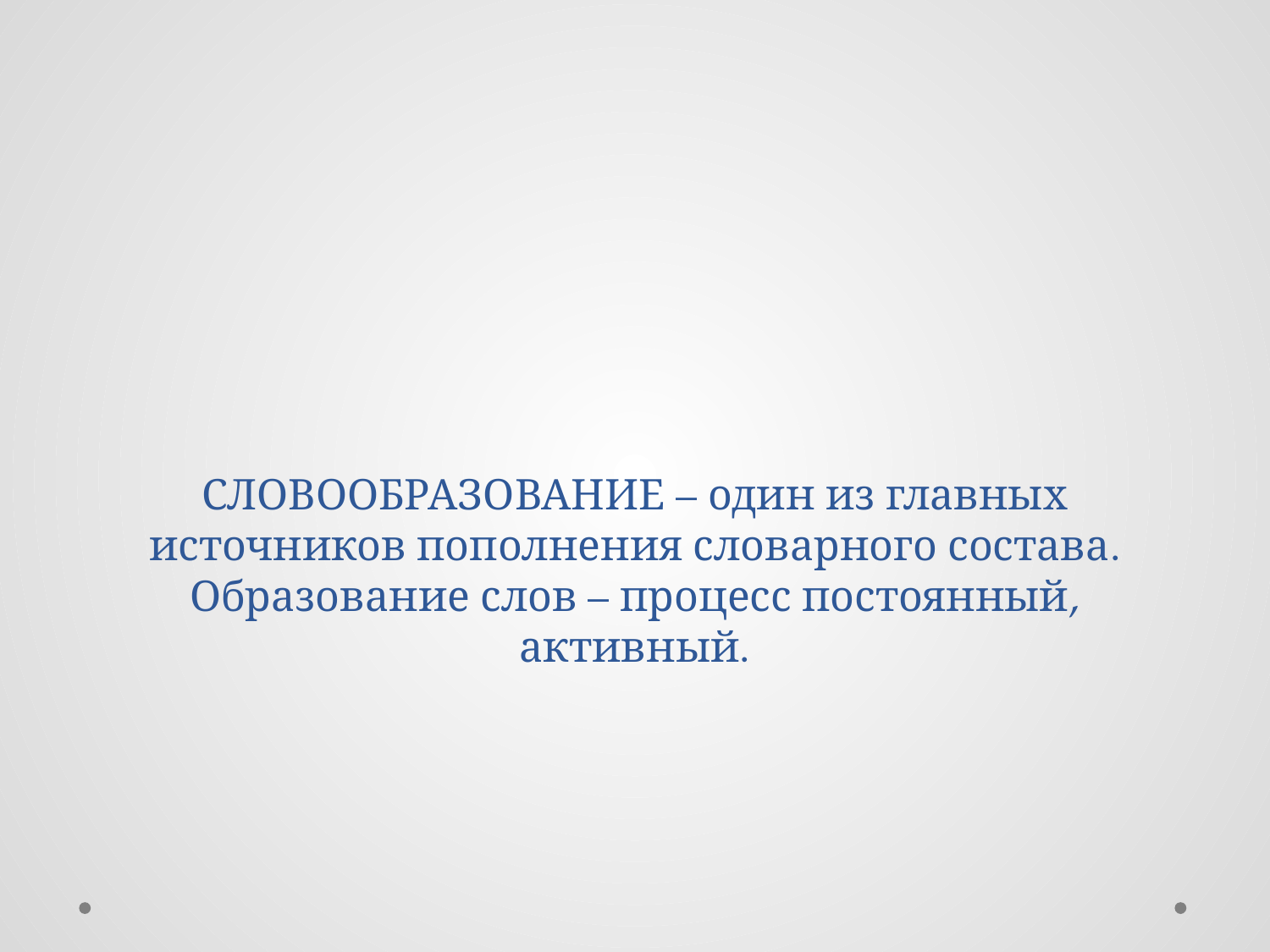

# СЛОВООБРАЗОВАНИЕ – один из главных источников пополнения словарного состава. Образование слов – процесс постоянный, активный.